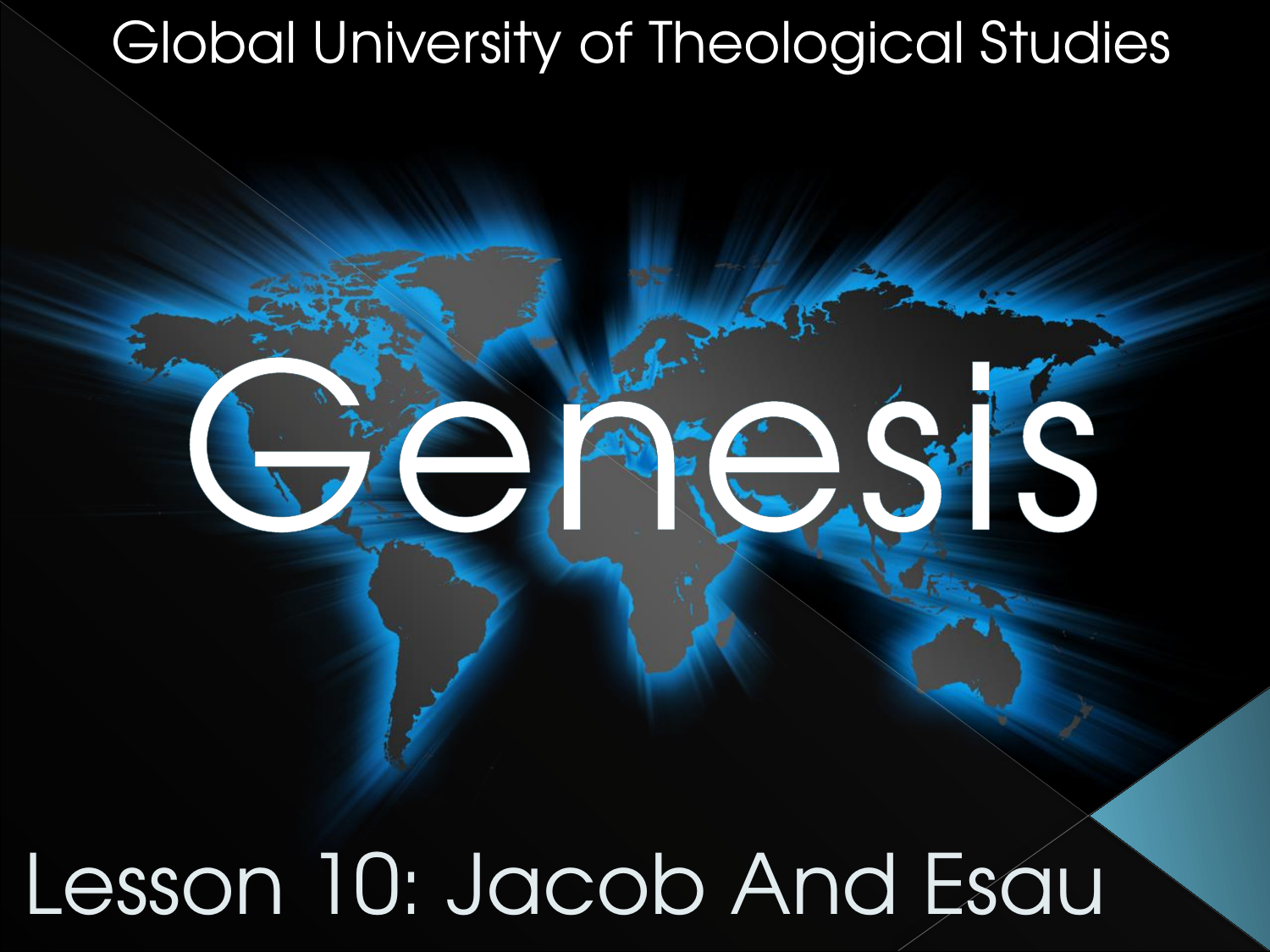

Global University of Theological Studies
# Genesis
Lesson 10: Jacob And Esau